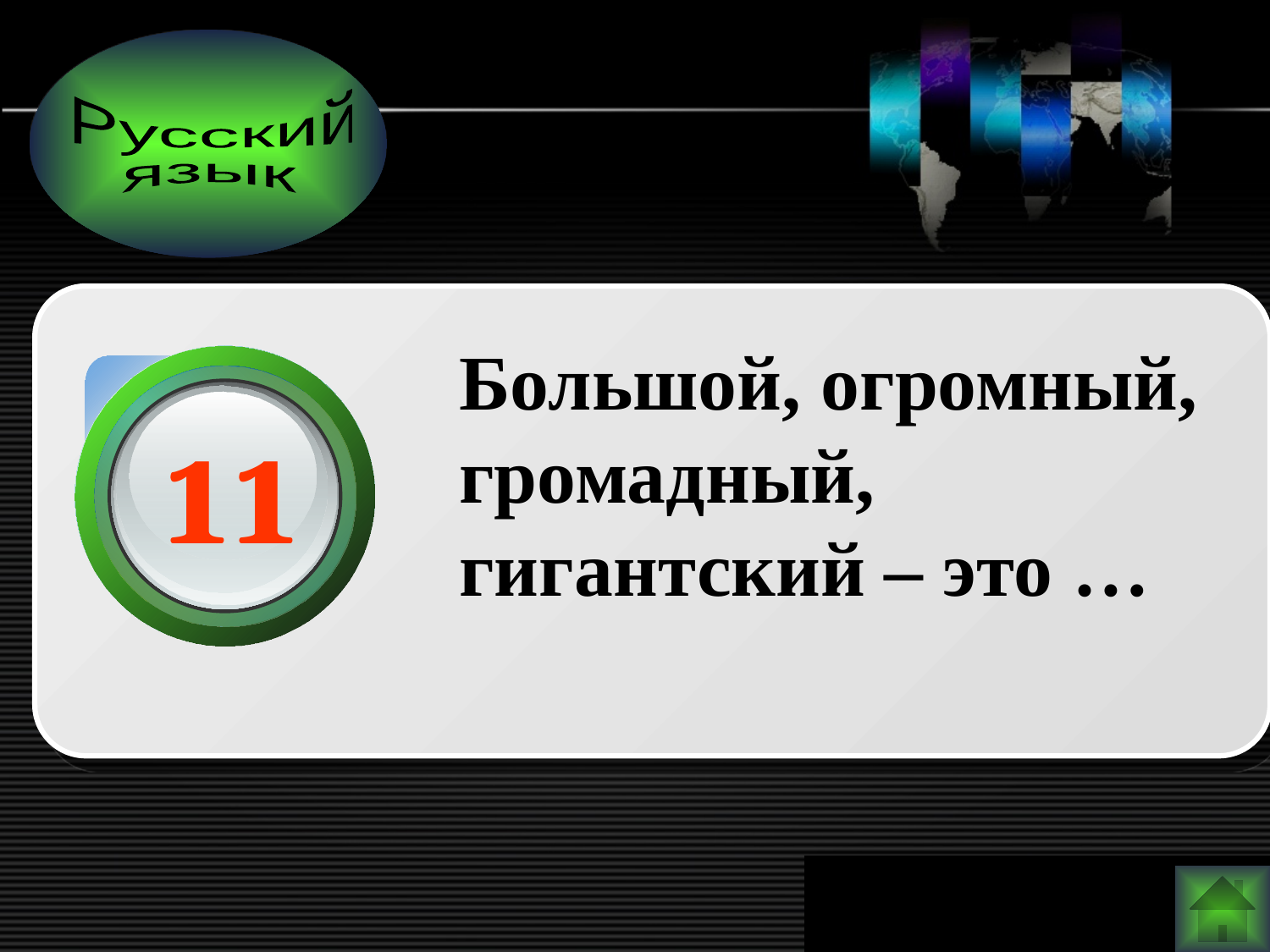

Русский
язык

Большой, огромный, громадный, гигантский – это …

11

www.themegallery.com